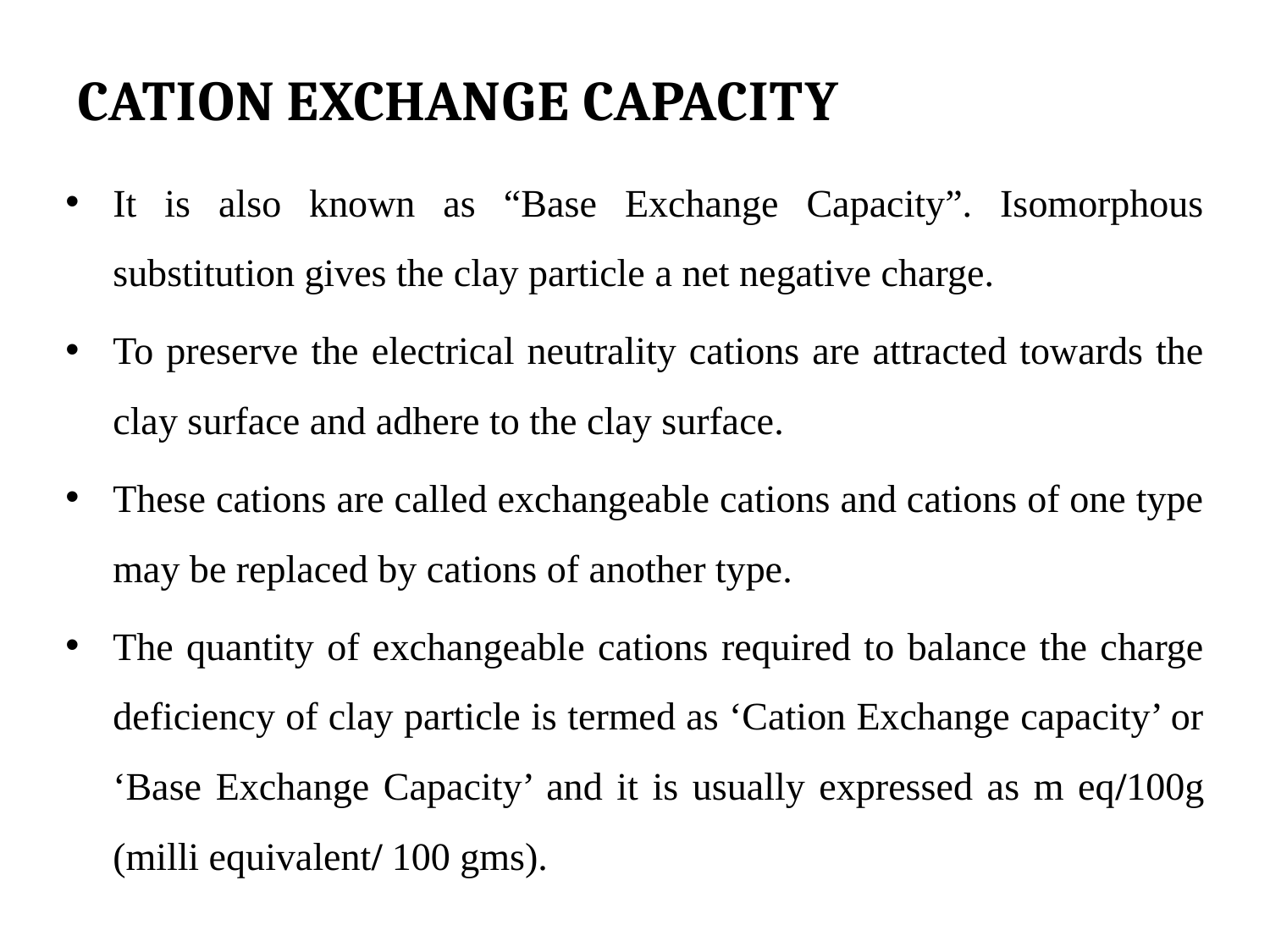

# CATION EXCHANGE CAPACITY
It is also known as “Base Exchange Capacity”. Isomorphous substitution gives the clay particle a net negative charge.
To preserve the electrical neutrality cations are attracted towards the clay surface and adhere to the clay surface.
These cations are called exchangeable cations and cations of one type may be replaced by cations of another type.
The quantity of exchangeable cations required to balance the charge deficiency of clay particle is termed as ‘Cation Exchange capacity’ or ‘Base Exchange Capacity’ and it is usually expressed as m eq/100g (milli equivalent/ 100 gms).